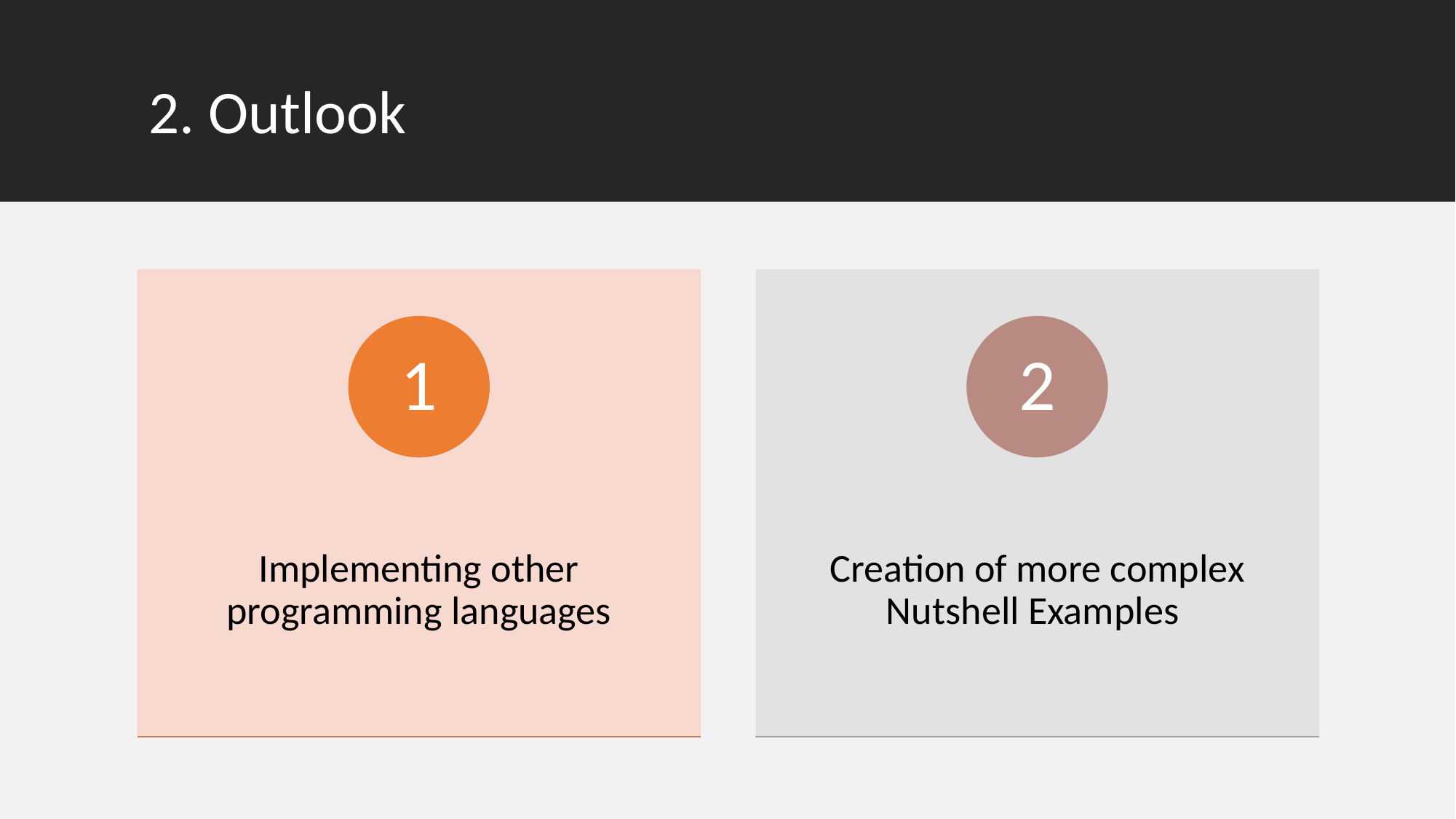

# 2. Outlook

Implementing other programming languages
1

Creation of more complex Nutshell Examples
2